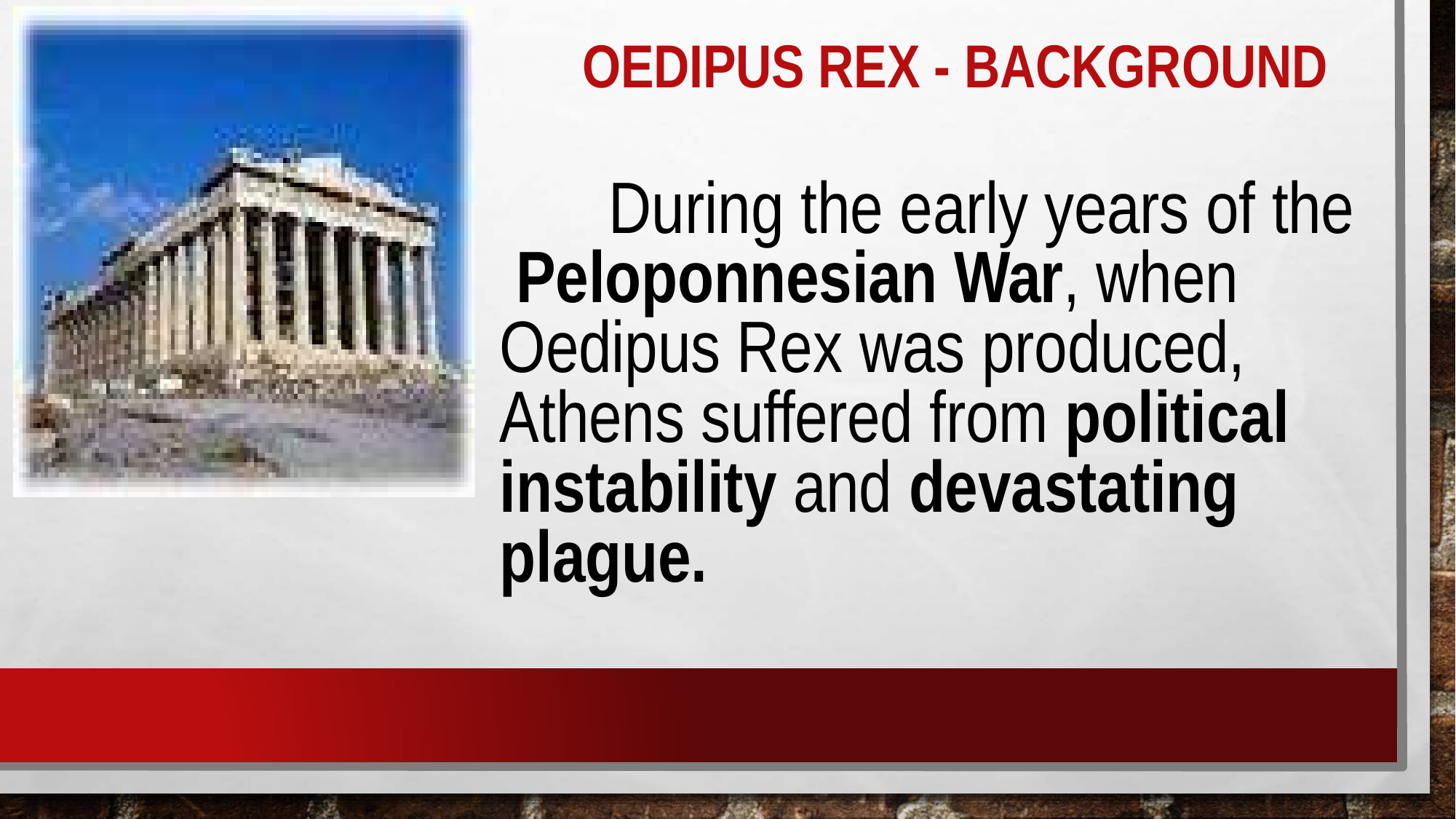

# OEDIPUS REX - BACKGROUND
During the early years of the  Peloponnesian War, when  Oedipus Rex was produced,  Athens suffered from political  instability and devastating  plague.